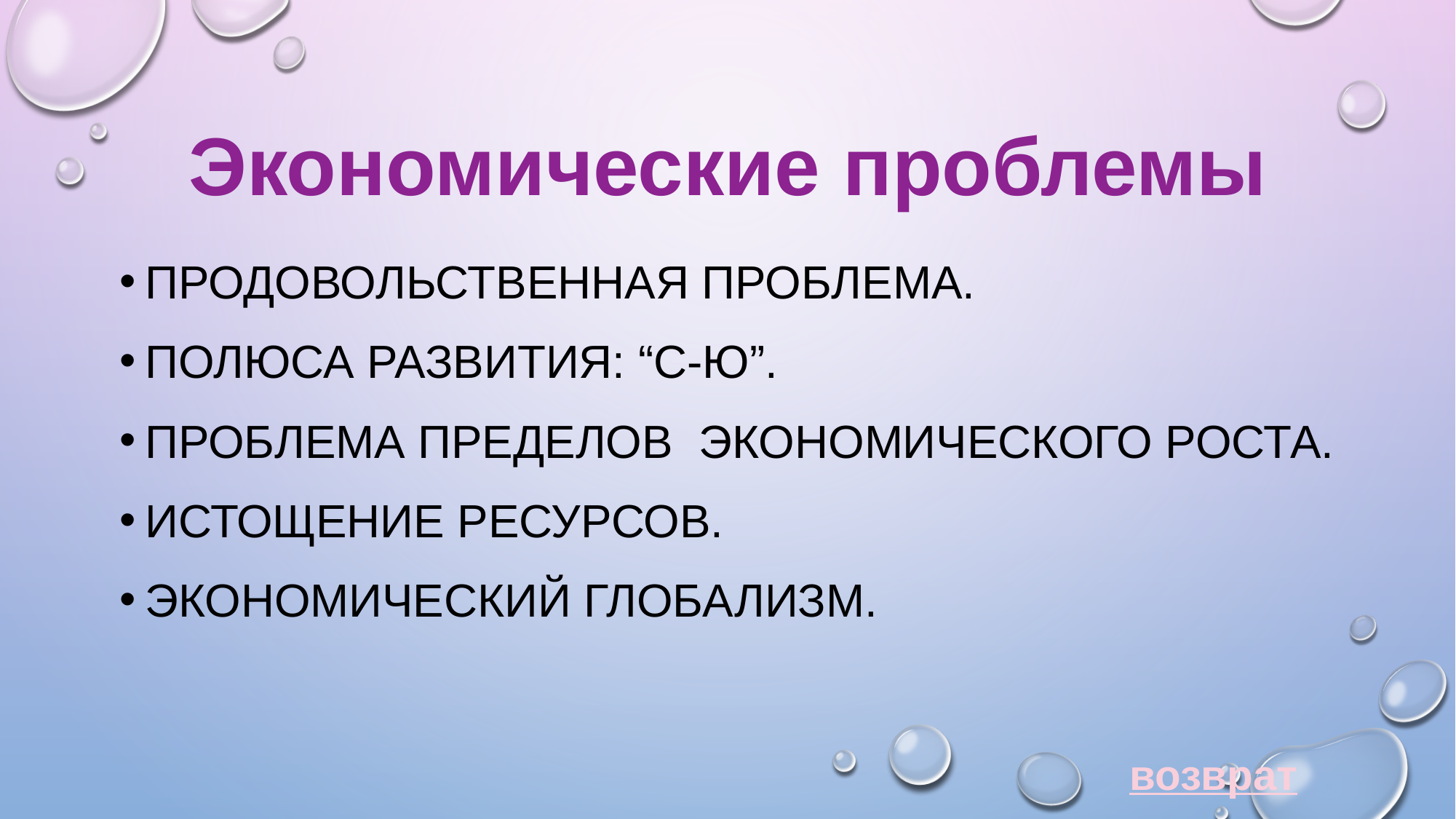

# Экономические проблемы
Продовольственная проблема.
Полюса развития: “С-Ю”.
Проблема пределов  ​экономического роста.
Истощение ресурсов.
Экономический глобализм.

возврат